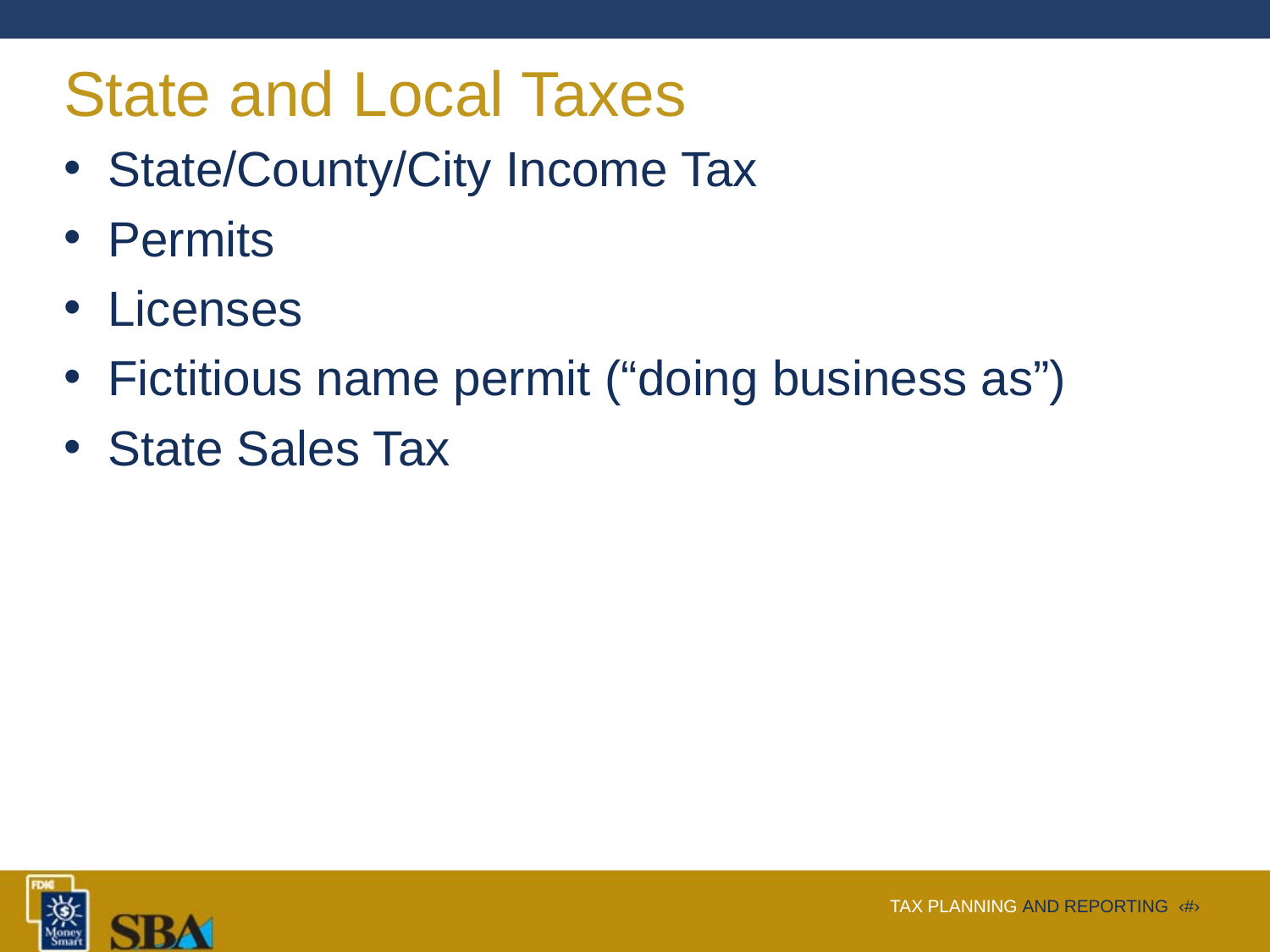

# State and Local Taxes
State/County/City Income Tax
Permits
Licenses
Fictitious name permit (“doing business as”)
State Sales Tax